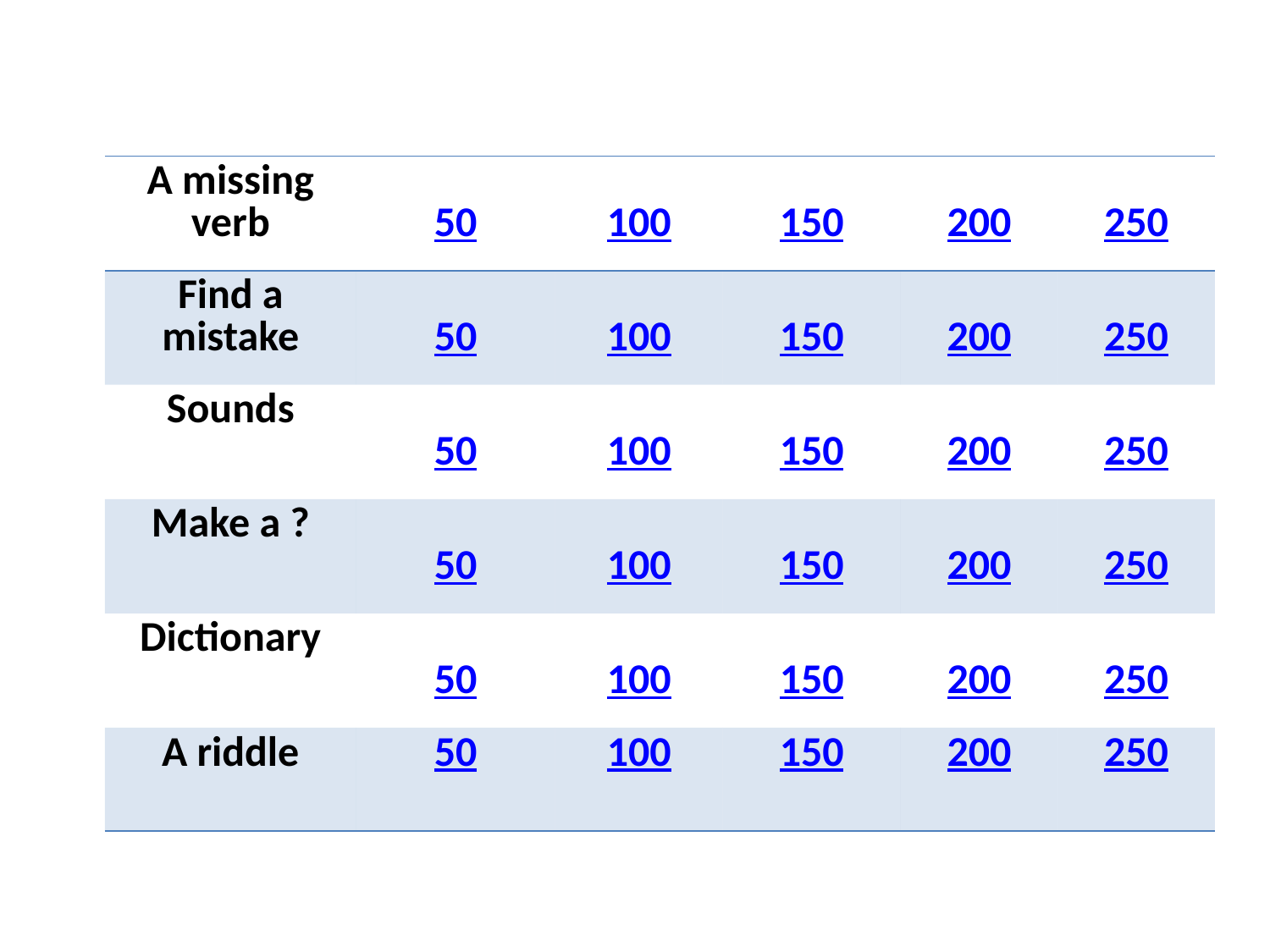

| A missing verb | 50 | 100 | 150 | 200 | 250 |
| --- | --- | --- | --- | --- | --- |
| Find a mistake | 50 | 100 | 150 | 200 | 250 |
| Sounds | 50 | 100 | 150 | 200 | 250 |
| Make a ? | 50 | 100 | 150 | 200 | 250 |
| Dictionary | 50 | 100 | 150 | 200 | 250 |
| A riddle | 50 | 100 | 150 | 200 | 250 |